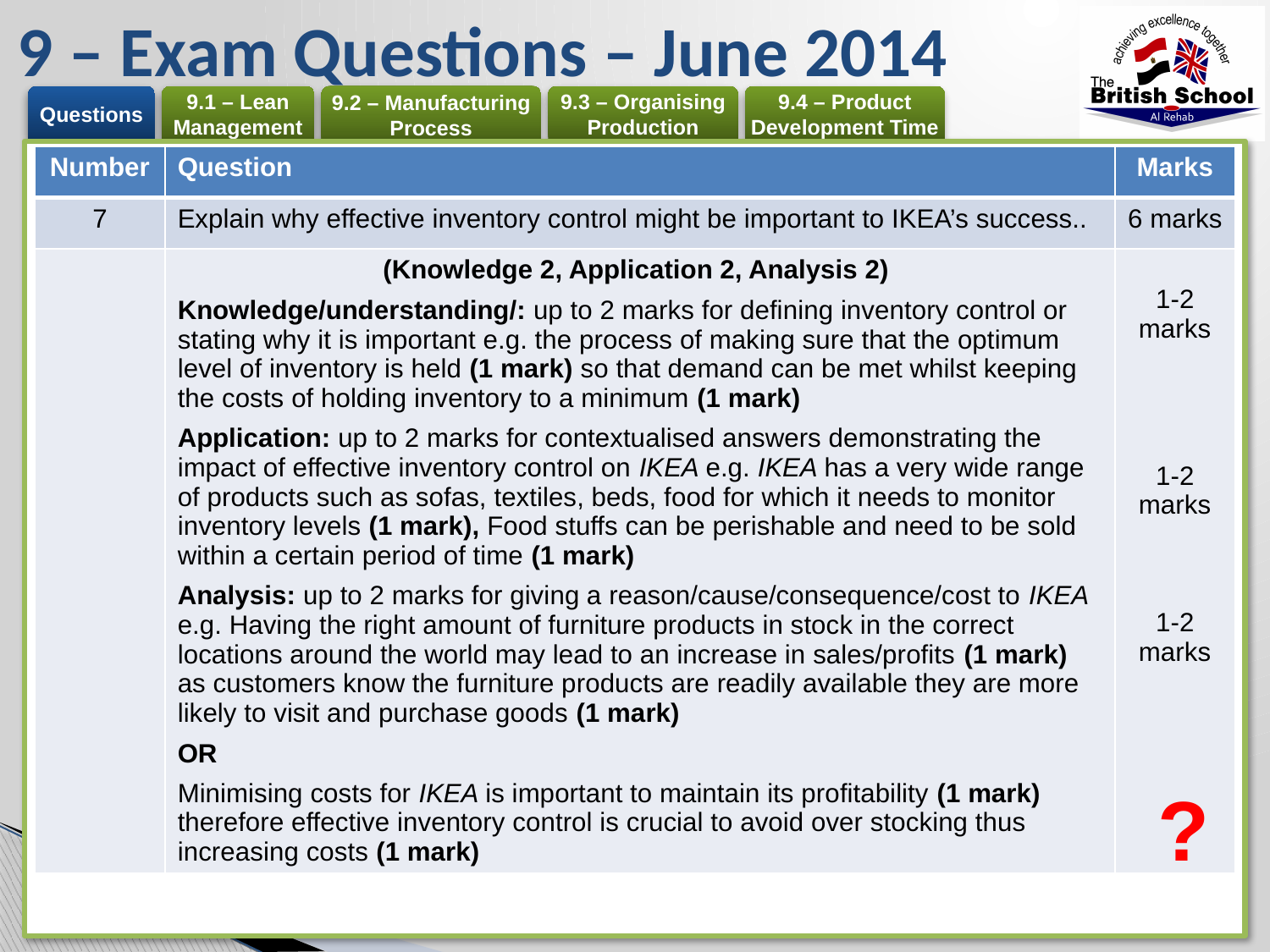

# 9 – Exam Questions – June 2014
| Number | Question | Marks |
| --- | --- | --- |
| 7 | Explain why effective inventory control might be important to IKEA’s success.. | 6 marks |
|  | (Knowledge 2, Application 2, Analysis 2) Knowledge/understanding/: up to 2 marks for defining inventory control or stating why it is important e.g. the process of making sure that the optimum level of inventory is held (1 mark) so that demand can be met whilst keeping the costs of holding inventory to a minimum (1 mark) Application: up to 2 marks for contextualised answers demonstrating the impact of effective inventory control on IKEA e.g. IKEA has a very wide range of products such as sofas, textiles, beds, food for which it needs to monitor inventory levels (1 mark), Food stuffs can be perishable and need to be sold within a certain period of time (1 mark) Analysis: up to 2 marks for giving a reason/cause/consequence/cost to IKEA e.g. Having the right amount of furniture products in stock in the correct locations around the world may lead to an increase in sales/profits (1 mark) as customers know the furniture products are readily available they are more likely to visit and purchase goods (1 mark) OR Minimising costs for IKEA is important to maintain its profitability (1 mark) therefore effective inventory control is crucial to avoid over stocking thus increasing costs (1 mark) | 1-2 marks 1-2 marks 1-2 marks |
?